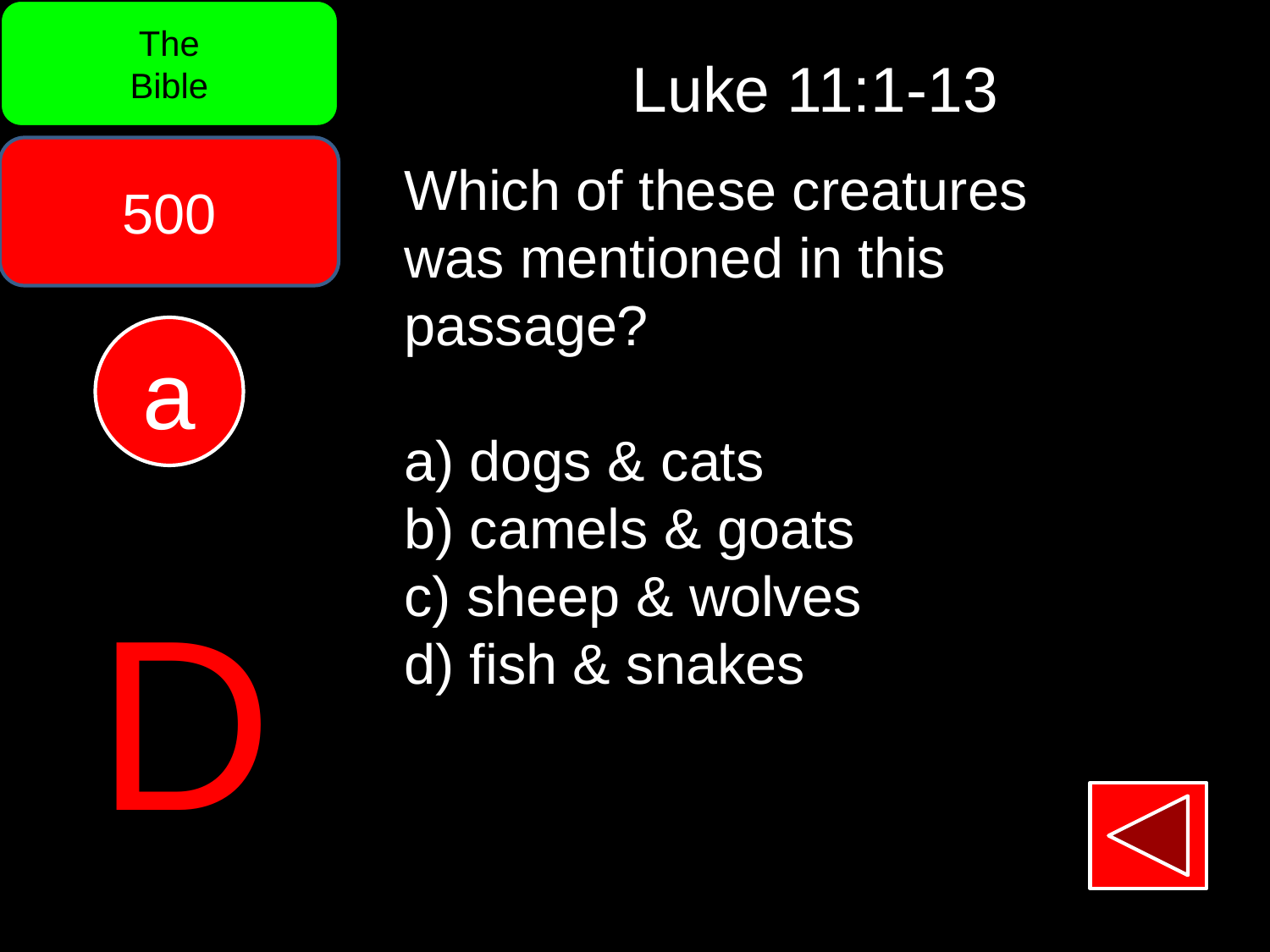

The
Bible
Luke 11:1-13
500
Which of these creatures
was mentioned in this
passage?
a) dogs & cats
b) camels & goats
c) sheep & wolves
d) fish & snakes
a
D